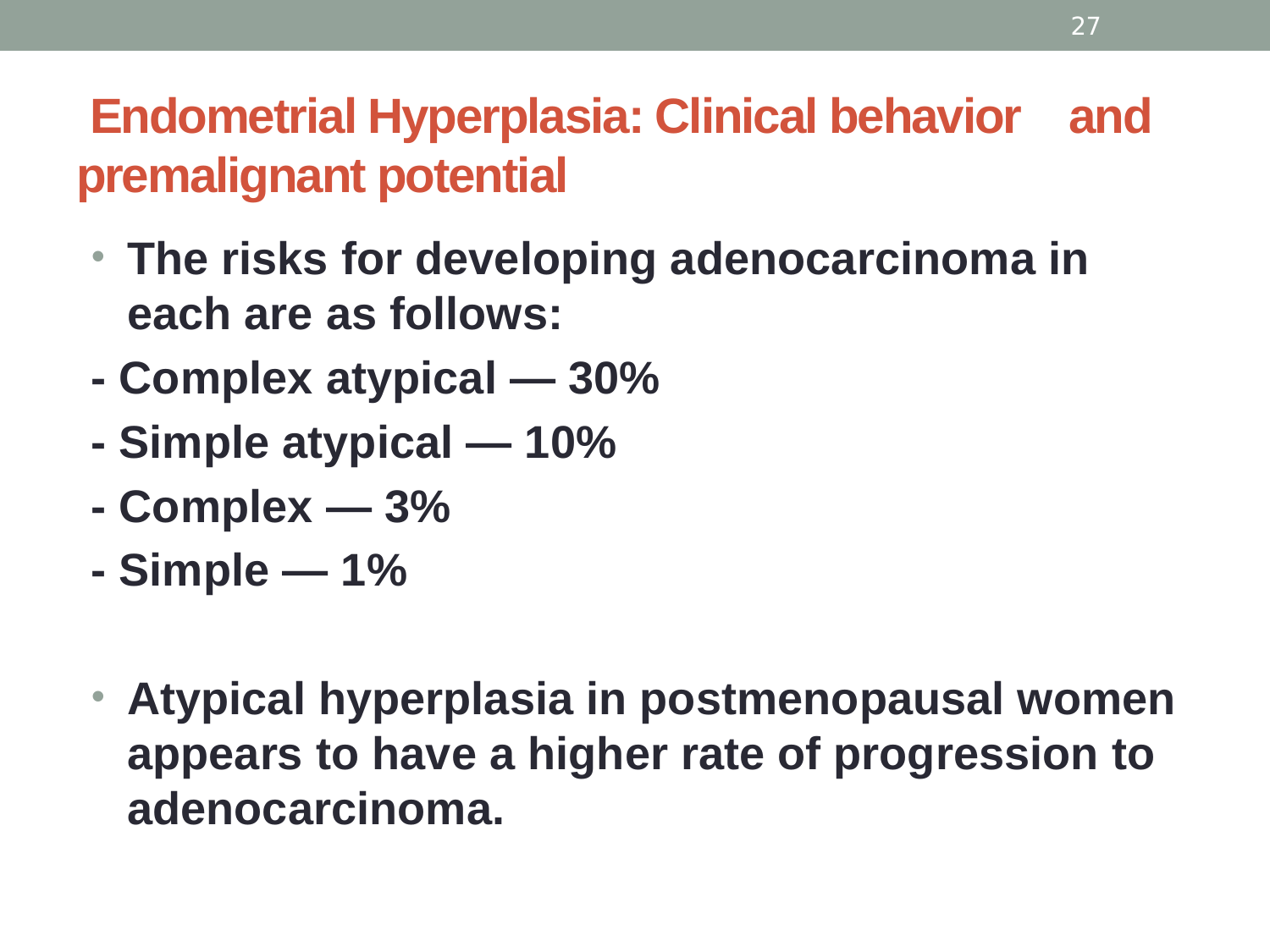

27
# Endometrial Hyperplasia: Clinical behavior    and premalignant potential
The risks for developing adenocarcinoma in each are as follows:
- Complex atypical — 30%
- Simple atypical — 10%
- Complex — 3%
- Simple — 1%

Atypical hyperplasia in postmenopausal women appears to have a higher rate of progression to adenocarcinoma.